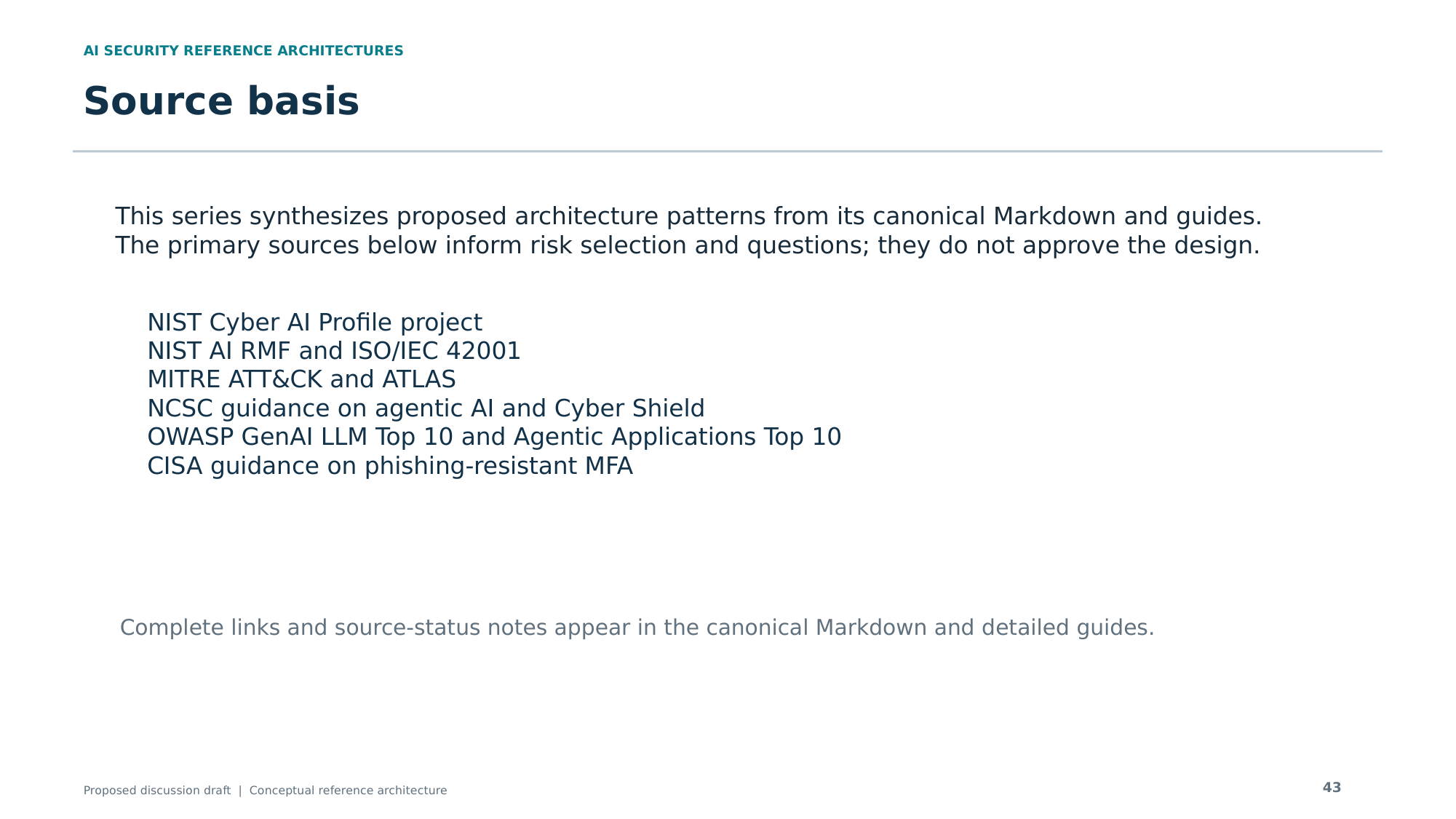

AI SECURITY REFERENCE ARCHITECTURES
Source basis

This series synthesizes proposed architecture patterns from its canonical Markdown and guides. The primary sources below inform risk selection and questions; they do not approve the design.
NIST Cyber AI Profile project
NIST AI RMF and ISO/IEC 42001
MITRE ATT&CK and ATLAS
NCSC guidance on agentic AI and Cyber Shield
OWASP GenAI LLM Top 10 and Agentic Applications Top 10
CISA guidance on phishing-resistant MFA
Complete links and source-status notes appear in the canonical Markdown and detailed guides.
43
Proposed discussion draft  |  Conceptual reference architecture